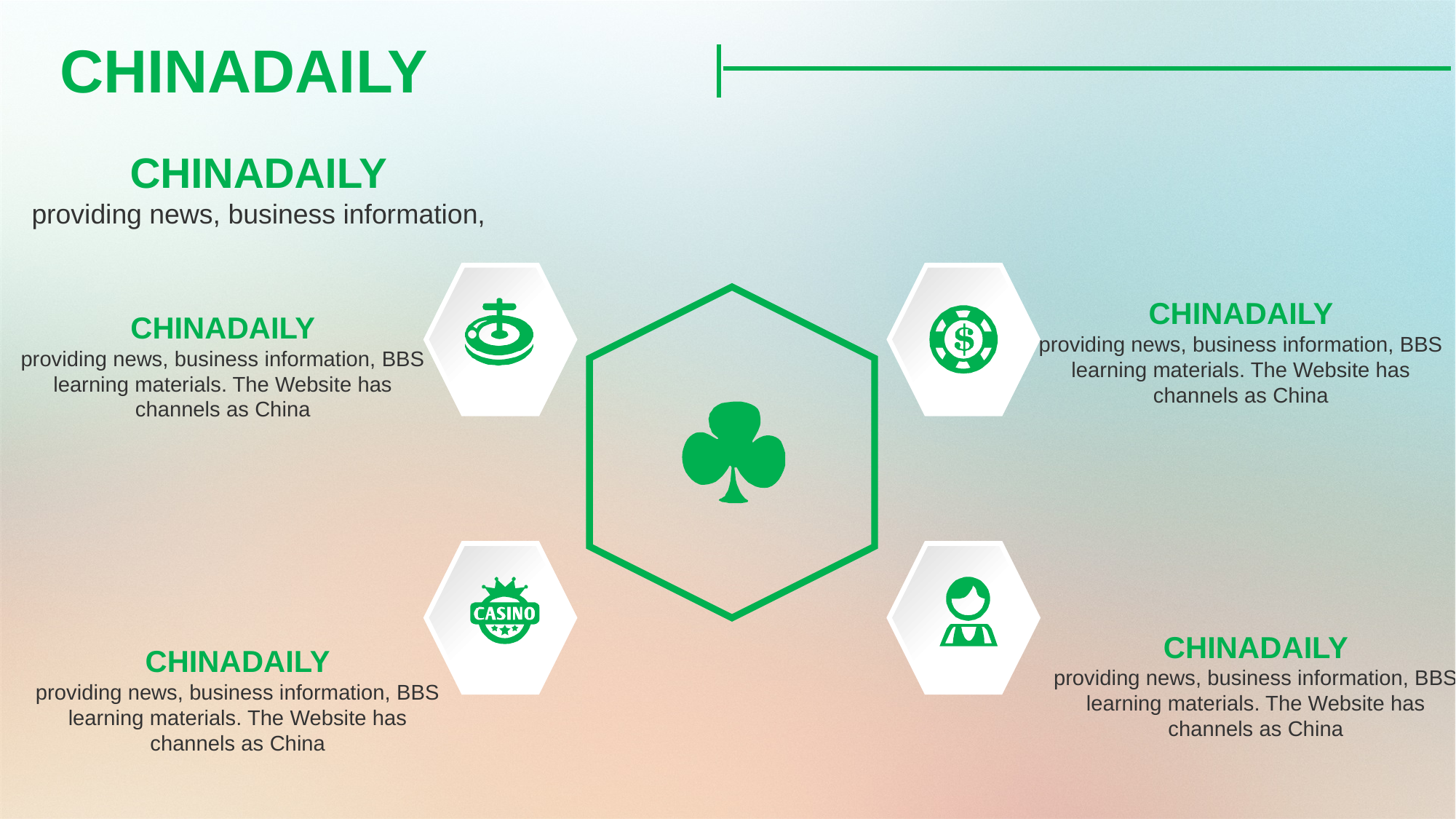

CHINADAILY
CHINADAILY
providing news, business information,

CHINADAILY
providing news, business information, BBS
learning materials. The Website has channels as China

CHINADAILY
providing news, business information, BBS
learning materials. The Website has channels as China

CHINADAILY
providing news, business information, BBS
learning materials. The Website has channels as China
CHINADAILY
providing news, business information, BBS
learning materials. The Website has channels as China